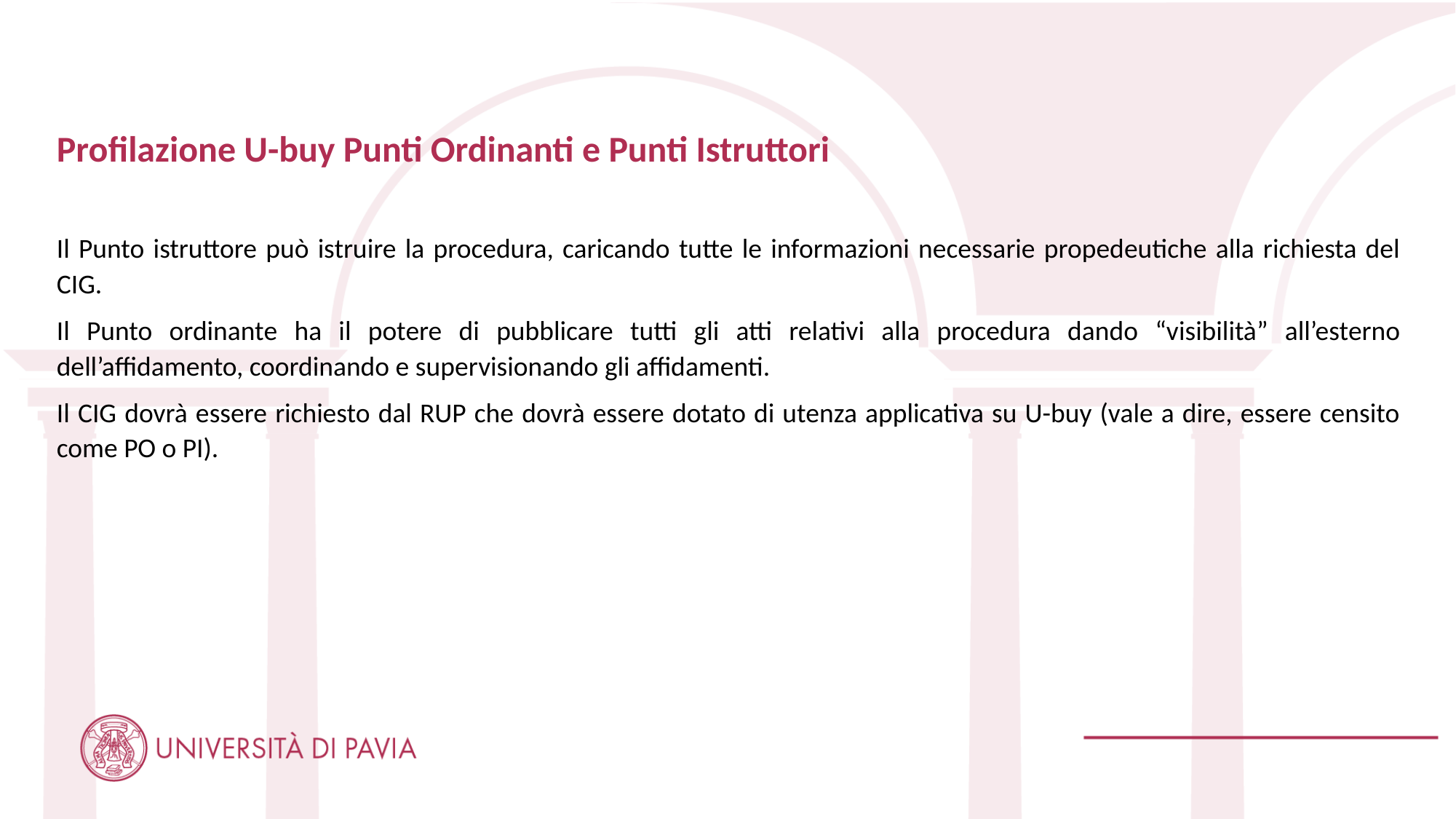

Profilazione U-buy Punti Ordinanti e Punti Istruttori

Il Punto istruttore può istruire la procedura, caricando tutte le informazioni necessarie propedeutiche alla richiesta del CIG.
Il Punto ordinante ha il potere di pubblicare tutti gli atti relativi alla procedura dando “visibilità” all’esterno dell’affidamento, coordinando e supervisionando gli affidamenti.
Il CIG dovrà essere richiesto dal RUP che dovrà essere dotato di utenza applicativa su U-buy (vale a dire, essere censito come PO o PI).